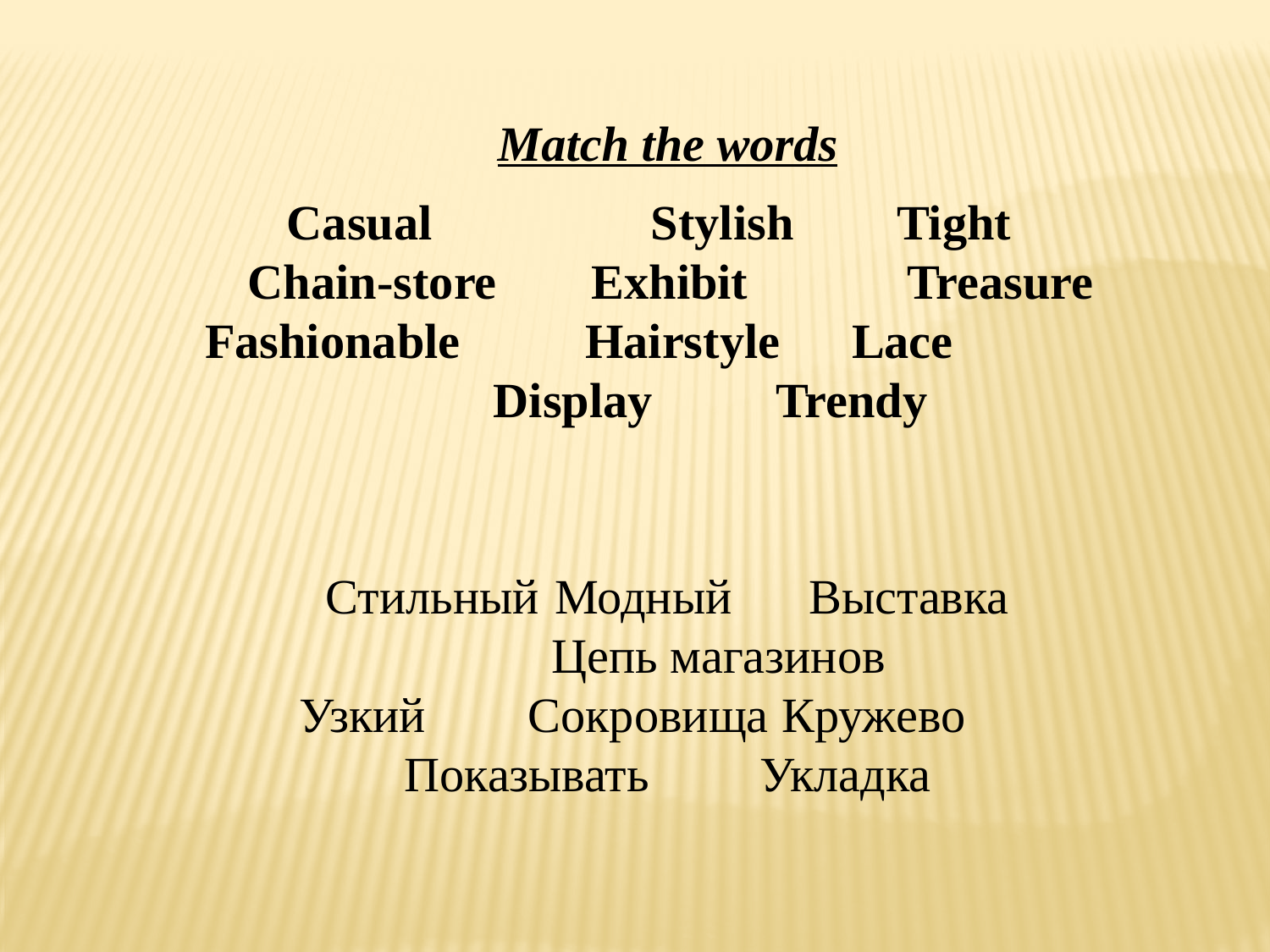

Match the words

Casual	           Stylish    	Tight
 Chain-store	Exhibit	     Treasure
Fashionable	  Hairstyle	   Lace
       Display	 Trendy

Стильный	Модный	Выставка
	Цепь магазинов
Узкий	Сокровища	Кружево
Показывать	Укладка